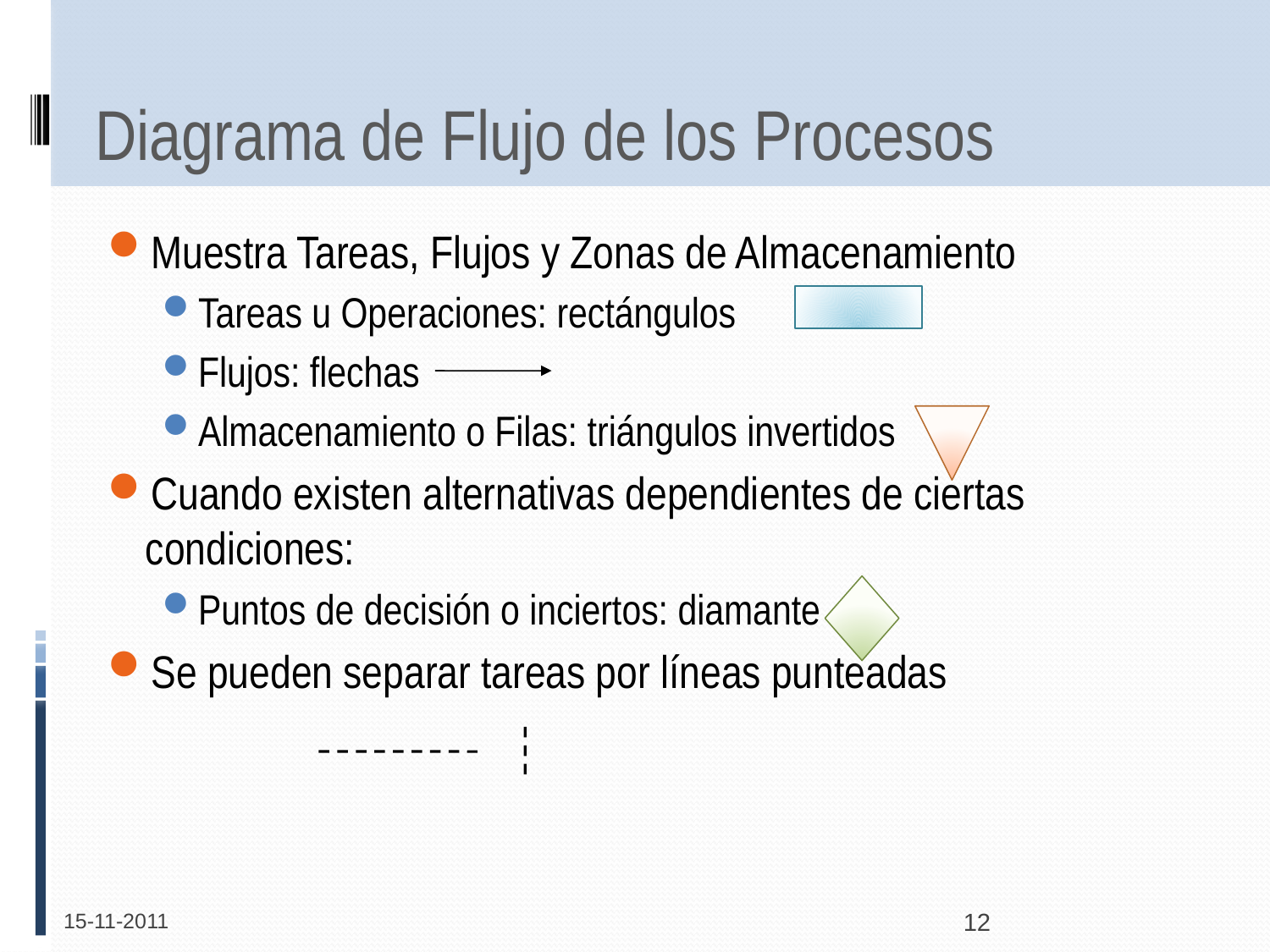

# Diagrama de Flujo de los Procesos
Muestra Tareas, Flujos y Zonas de Almacenamiento
Tareas u Operaciones: rectángulos
Flujos: flechas
Almacenamiento o Filas: triángulos invertidos
Cuando existen alternativas dependientes de ciertas condiciones:
Puntos de decisión o inciertos: diamante
Se pueden separar tareas por líneas punteadas

15-11-2011
12